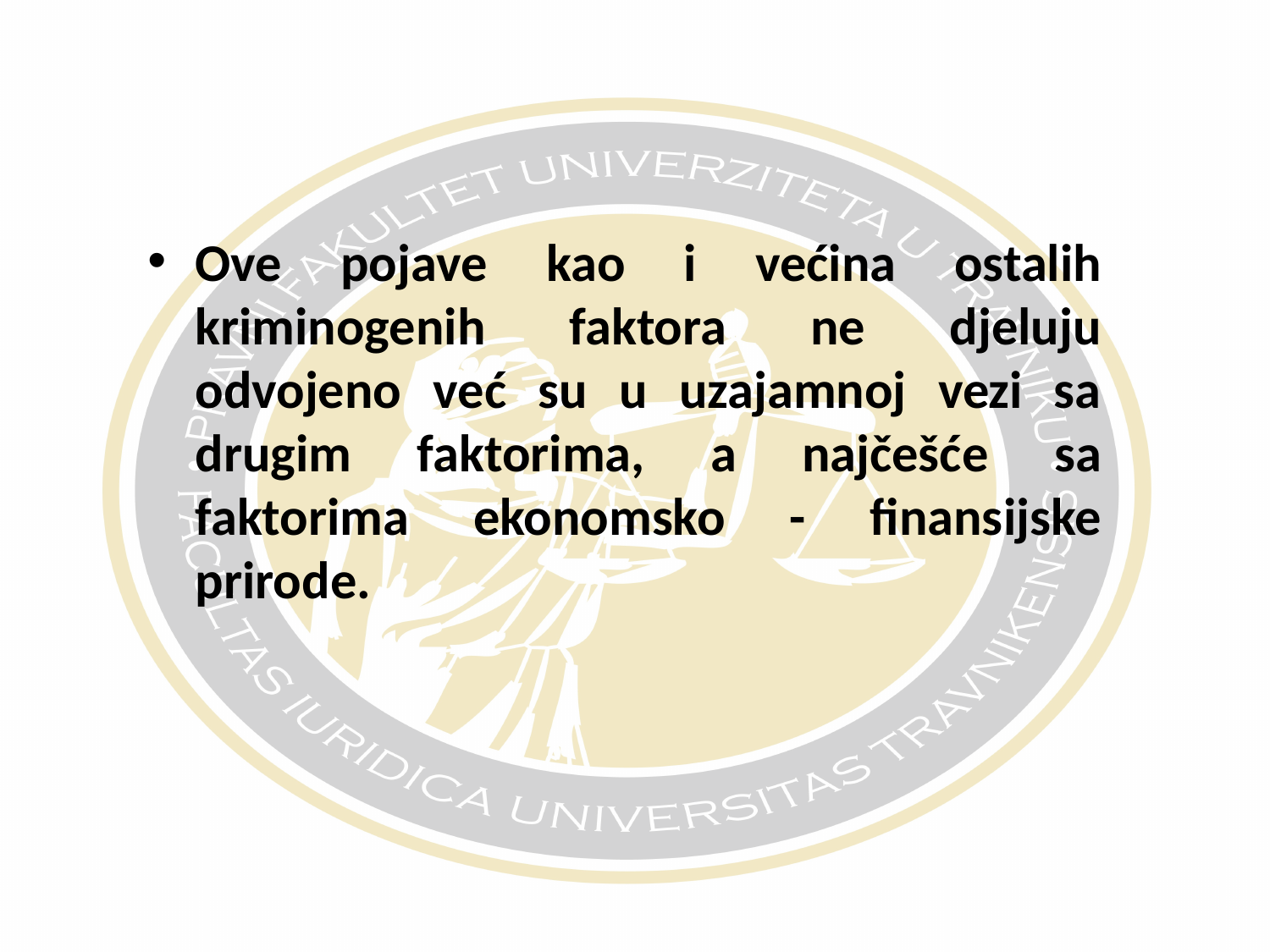

#
Ove pojave kao i većina ostalih kriminogenih faktora ne djeluju odvojeno već su u uzajamnoj vezi sa drugim faktorima, a najčešće sa faktorima ekonomsko - finansijske prirode.